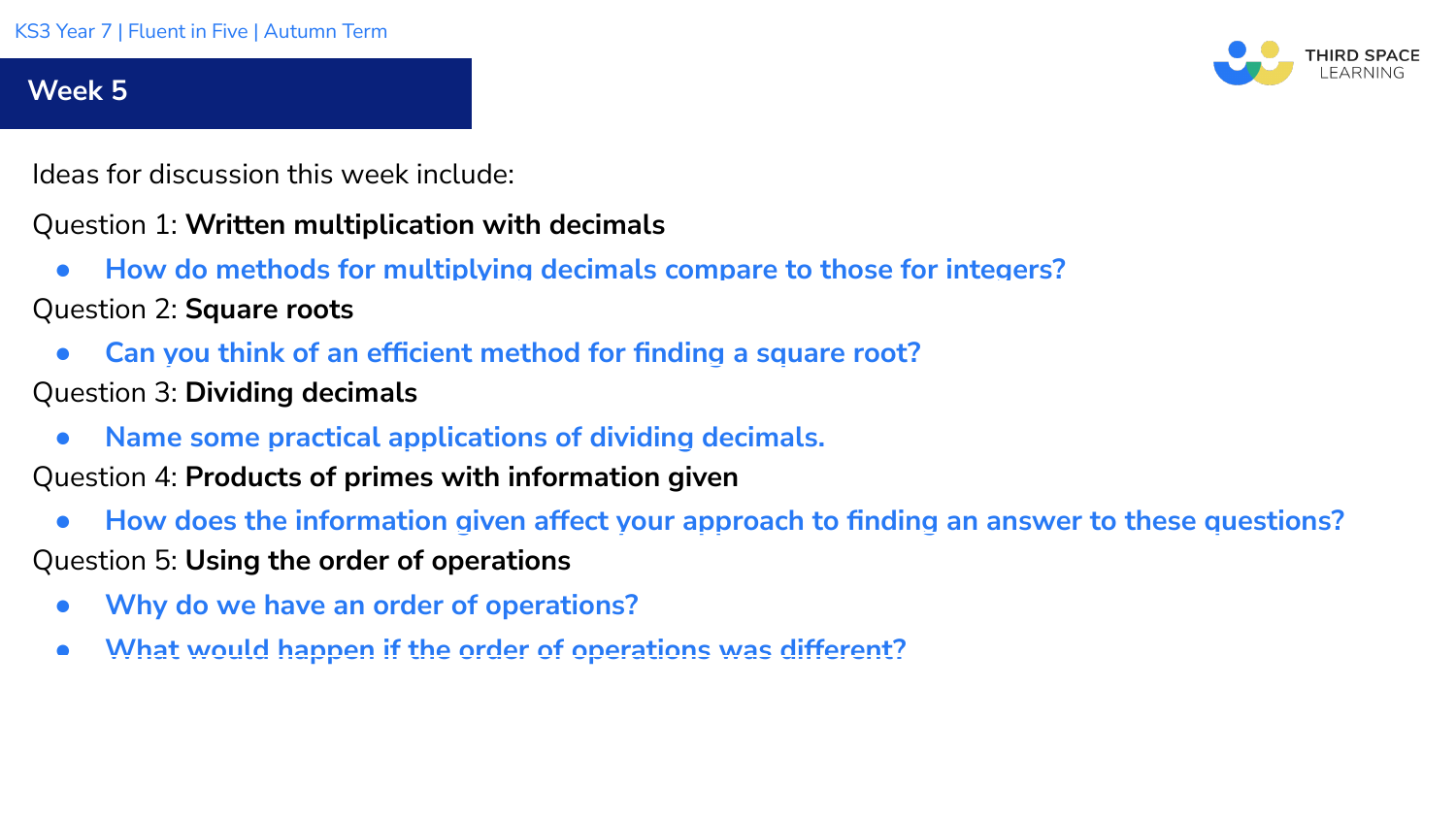

Week 5
| Ideas for discussion this week include: |
| --- |
| Question 1: Written multiplication with decimals How do methods for multiplying decimals compare to those for integers? |
| Question 2: Square roots Can you think of an efficient method for finding a square root? |
| Question 3: Dividing decimals Name some practical applications of dividing decimals. |
| Question 4: Products of primes with information given How does the information given affect your approach to finding an answer to these questions? |
| Question 5: Using the order of operations Why do we have an order of operations? What would happen if the order of operations was different? |